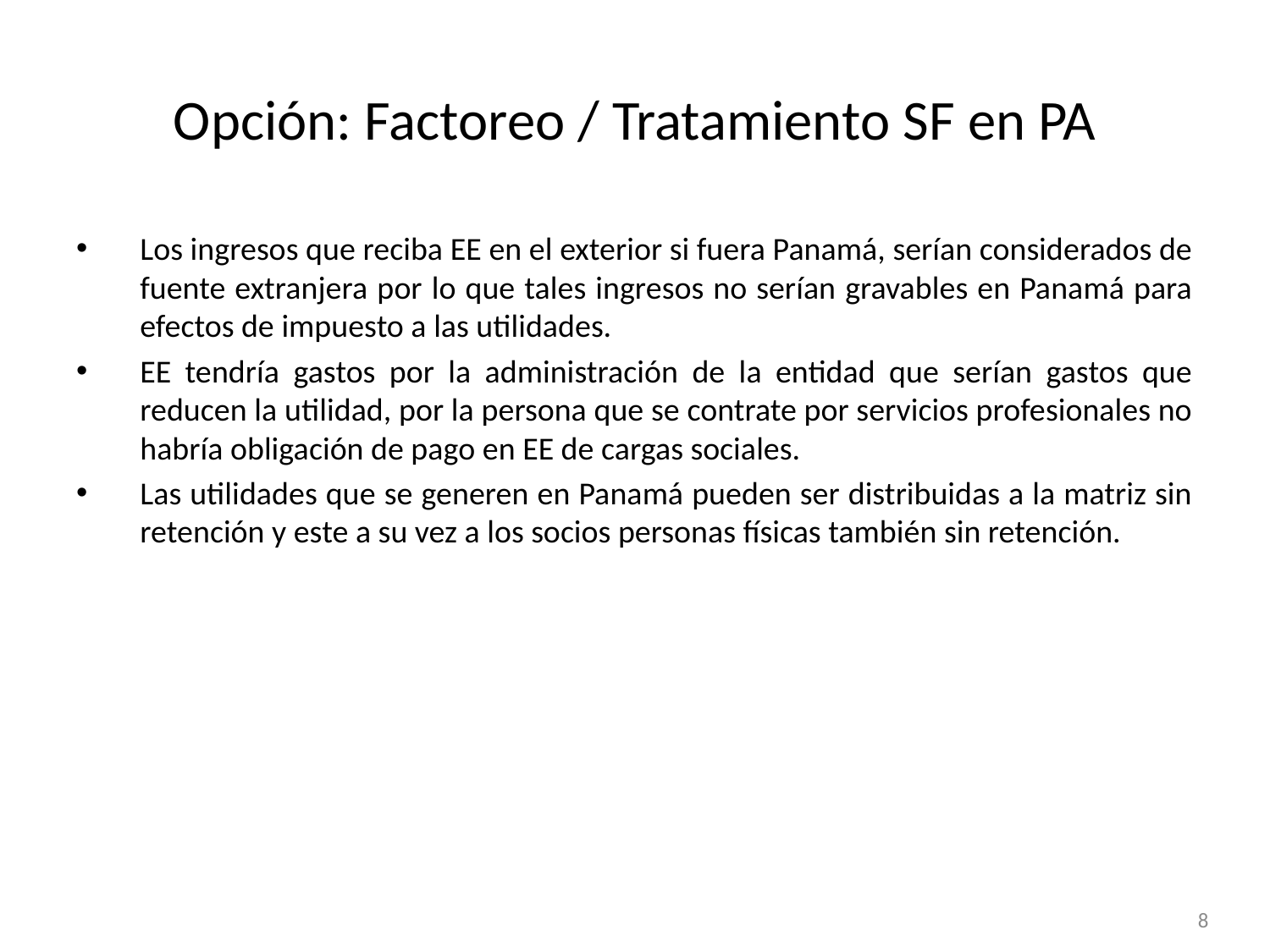

# Opción: Factoreo / Tratamiento SF en PA
Los ingresos que reciba EE en el exterior si fuera Panamá, serían considerados de fuente extranjera por lo que tales ingresos no serían gravables en Panamá para efectos de impuesto a las utilidades.
EE tendría gastos por la administración de la entidad que serían gastos que reducen la utilidad, por la persona que se contrate por servicios profesionales no habría obligación de pago en EE de cargas sociales.
Las utilidades que se generen en Panamá pueden ser distribuidas a la matriz sin retención y este a su vez a los socios personas físicas también sin retención.

8